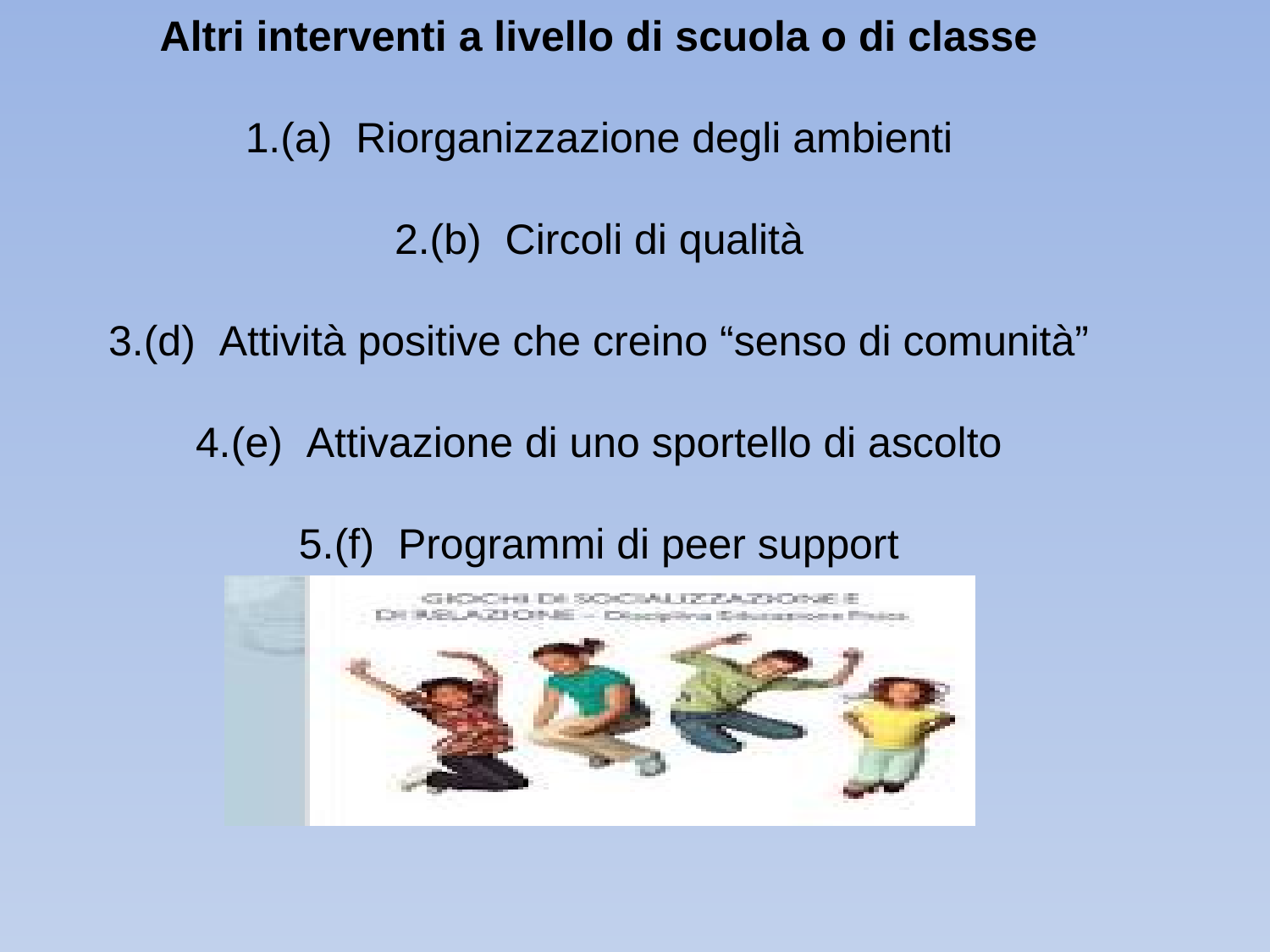

Altri interventi a livello di scuola o di classe

(a)  Riorganizzazione degli ambienti

(b)  Circoli di qualità

(d)  Attività positive che creino “senso di comunità”

(e)  Attivazione di uno sportello di ascolto

(f)  Programmi di peer support